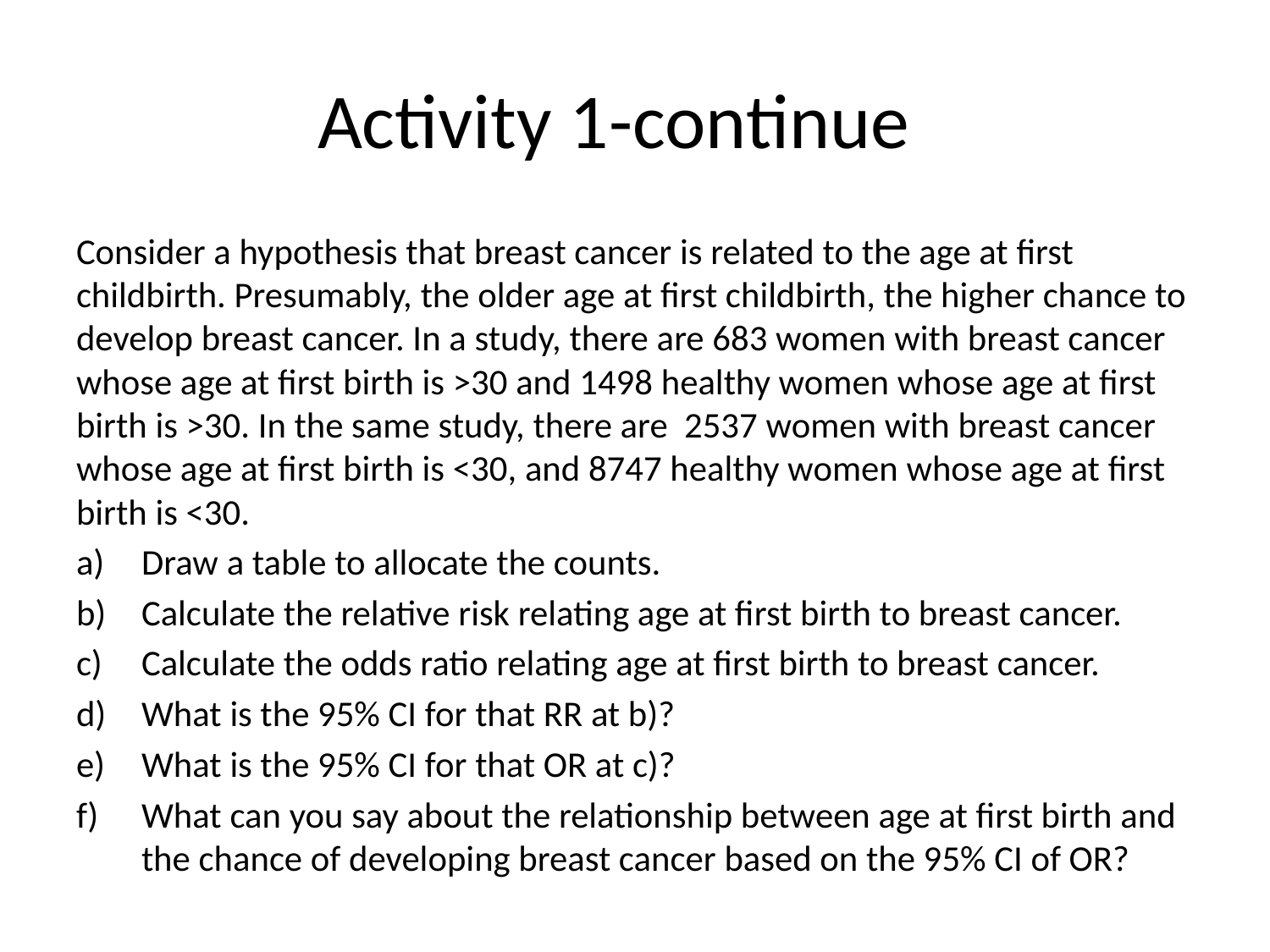

# Activity 1-continue
Consider a hypothesis that breast cancer is related to the age at first childbirth. Presumably, the older age at first childbirth, the higher chance to develop breast cancer. In a study, there are 683 women with breast cancer whose age at first birth is >30 and 1498 healthy women whose age at first birth is >30. In the same study, there are  2537 women with breast cancer whose age at first birth is <30, and 8747 healthy women whose age at first birth is <30.
Draw a table to allocate the counts.
Calculate the relative risk relating age at first birth to breast cancer.
Calculate the odds ratio relating age at first birth to breast cancer.
What is the 95% CI for that RR at b)?
What is the 95% CI for that OR at c)?
What can you say about the relationship between age at first birth and the chance of developing breast cancer based on the 95% CI of OR?